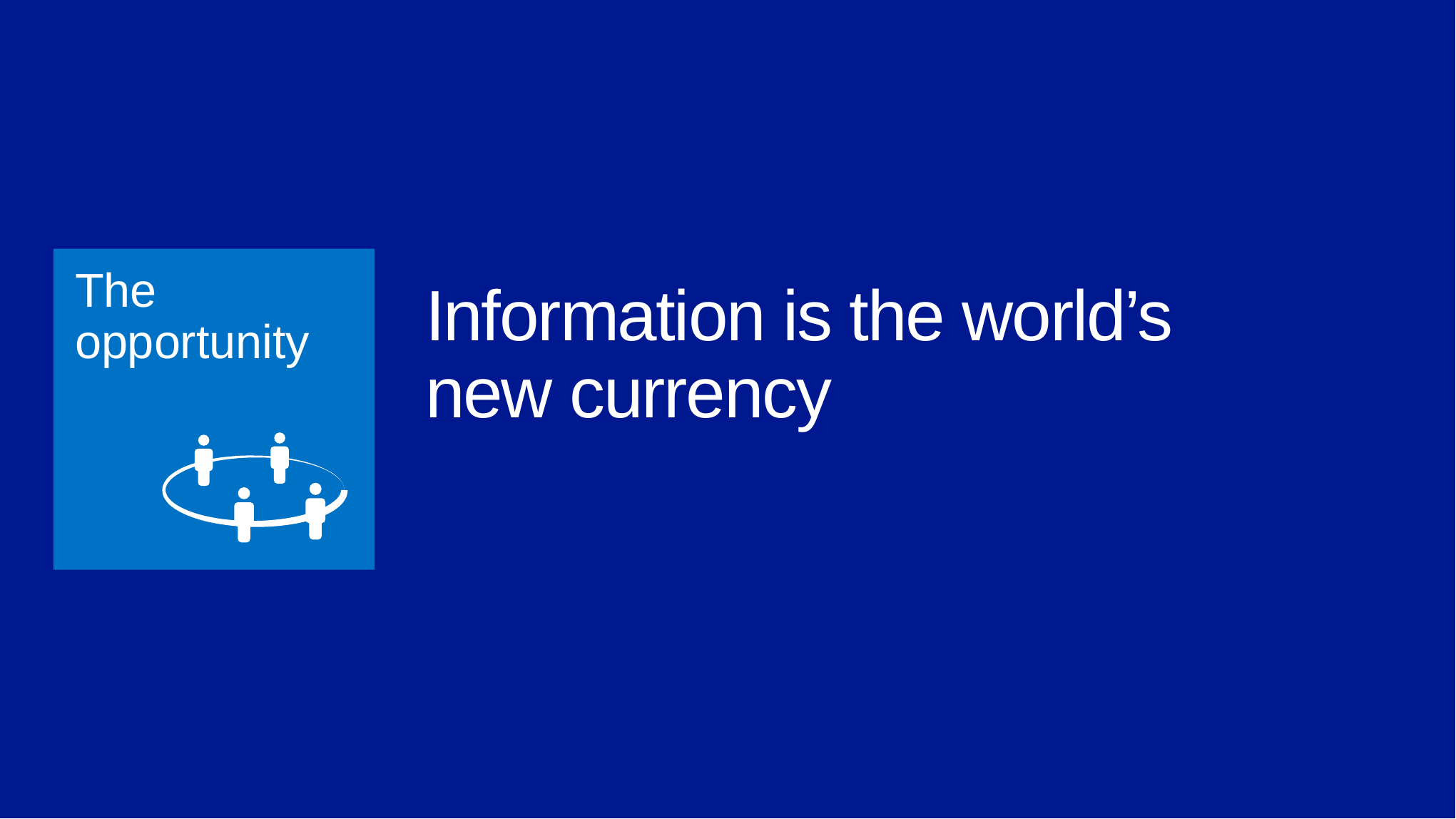

The opportunity
Information is the world’s
new currency